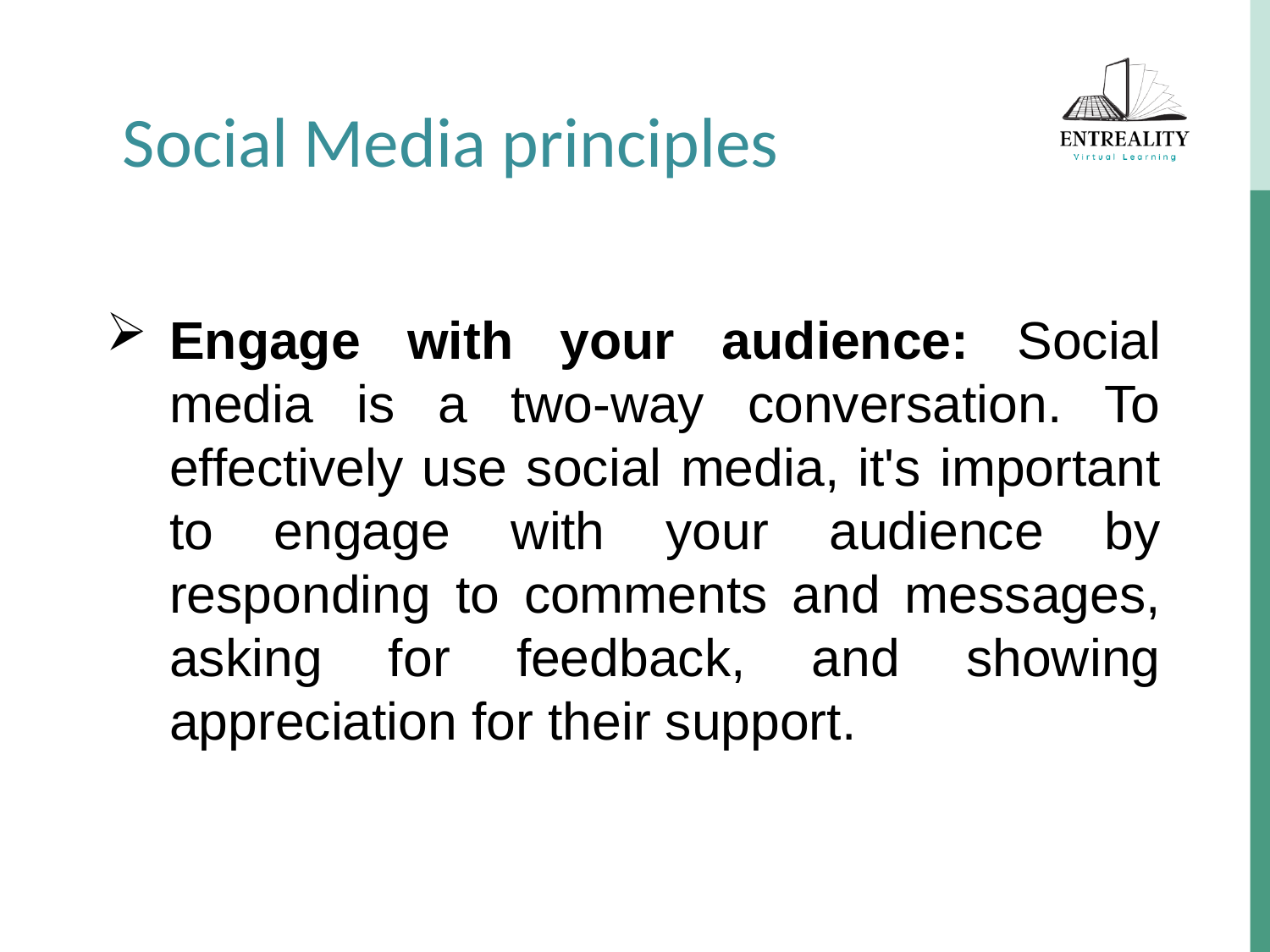

Social Media principles

Engage with your audience: Social media is a two-way conversation. To effectively use social media, it's important to engage with your audience by responding to comments and messages, asking for feedback, and showing appreciation for their support.